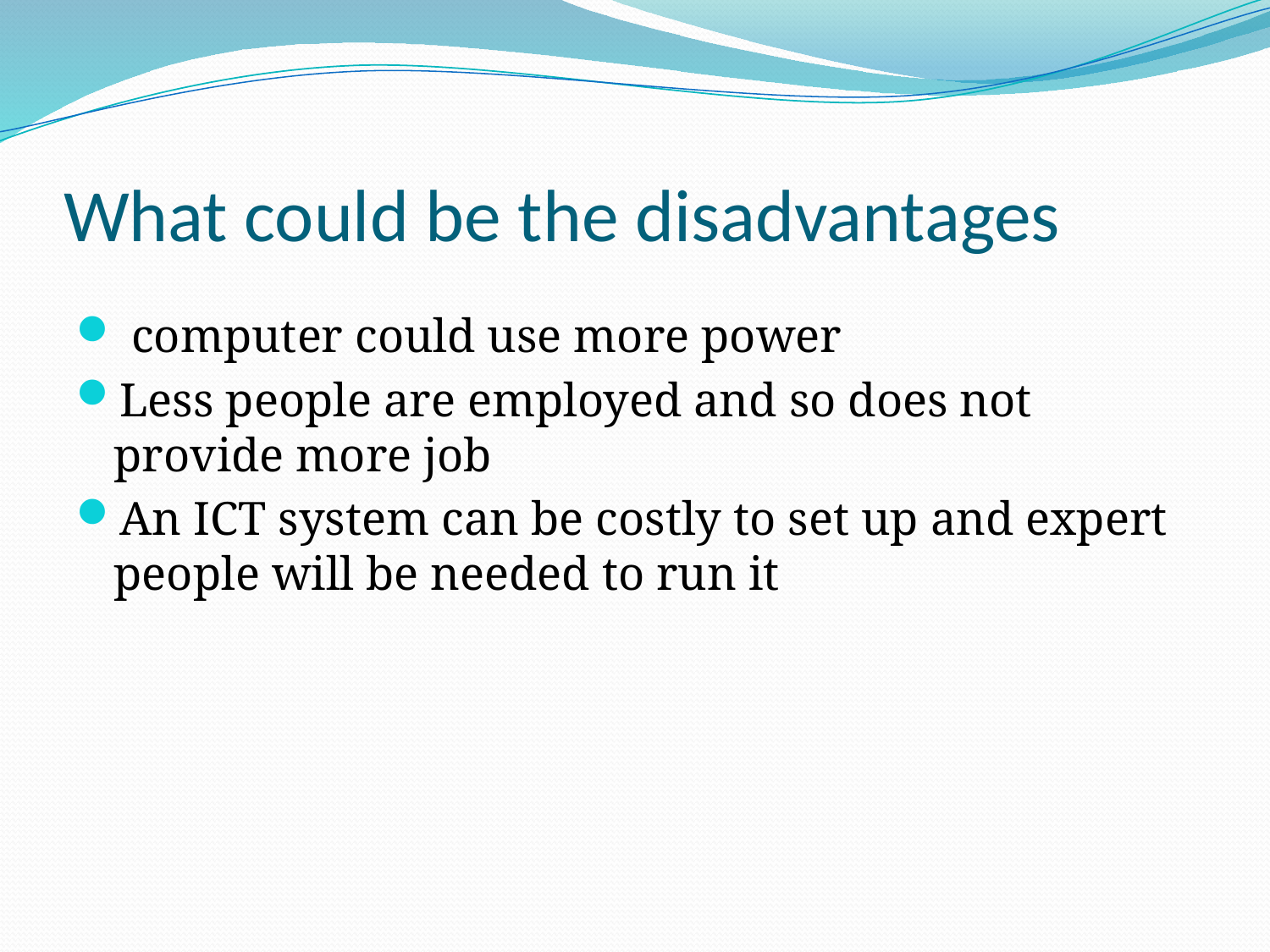

# What could be the disadvantages
 computer could use more power
Less people are employed and so does not provide more job
An ICT system can be costly to set up and expert people will be needed to run it